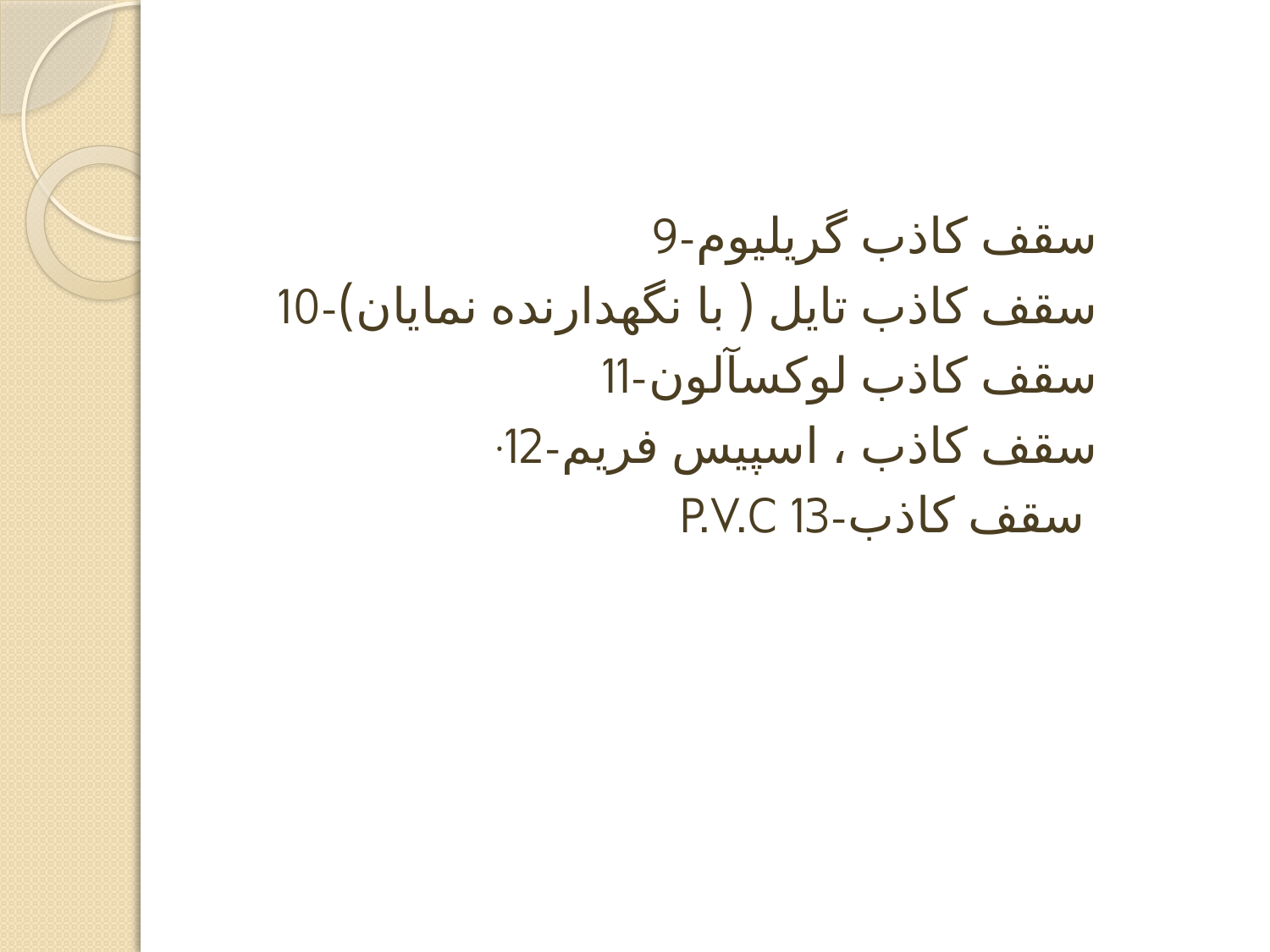

#
9-سقف کاذب گریلیوم
10-سقف کاذب تایل ( با نگهدارنده نمایان)
11-سقف کاذب لوکسآلون
·12-سقف کاذب ، اسپیس فریم
P.V.C 13-سقف کاذب